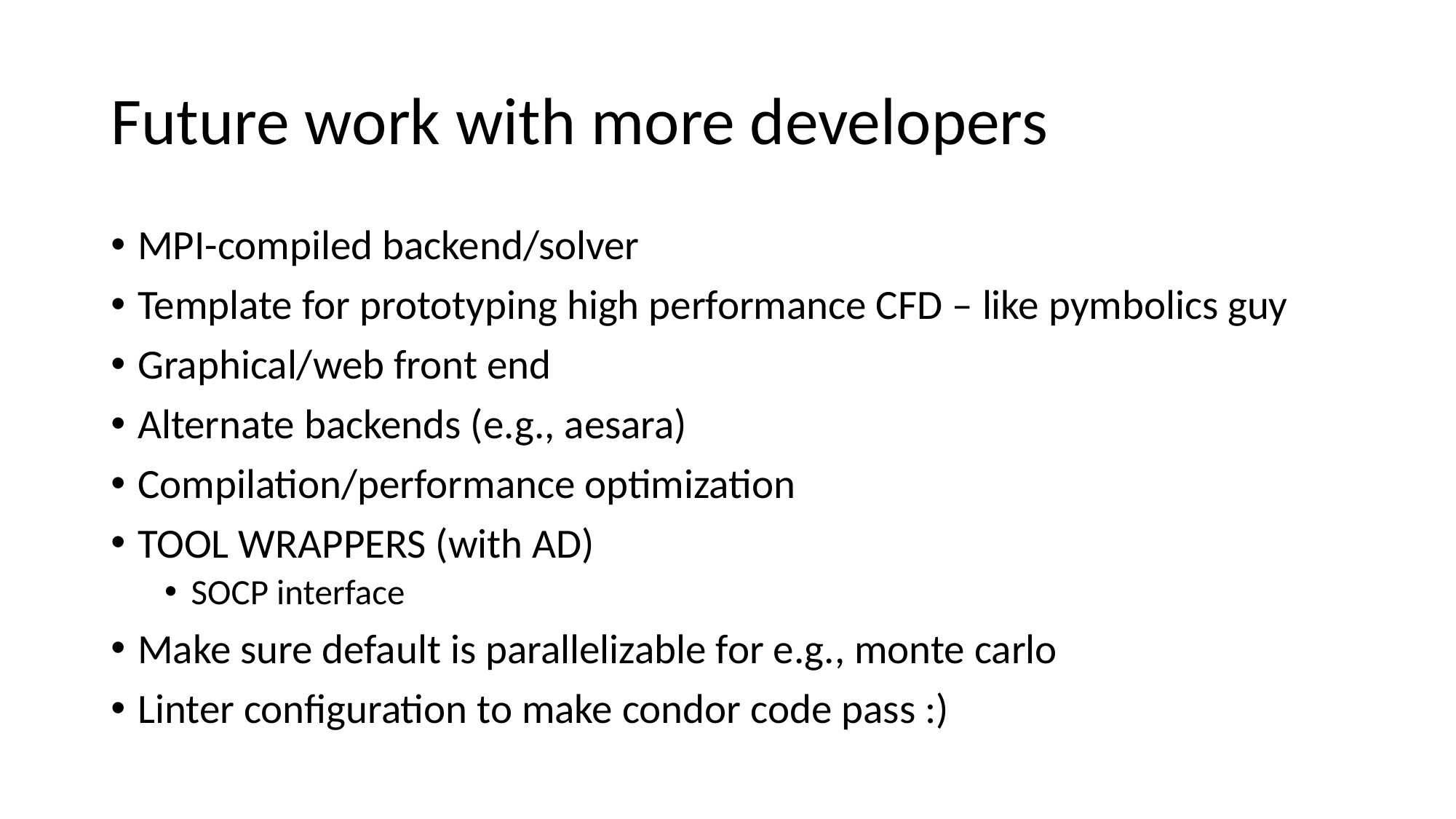

# Future work with more developers
MPI-compiled backend/solver
Template for prototyping high performance CFD – like pymbolics guy
Graphical/web front end
Alternate backends (e.g., aesara)
Compilation/performance optimization
TOOL WRAPPERS (with AD)
SOCP interface
Make sure default is parallelizable for e.g., monte carlo
Linter configuration to make condor code pass :)